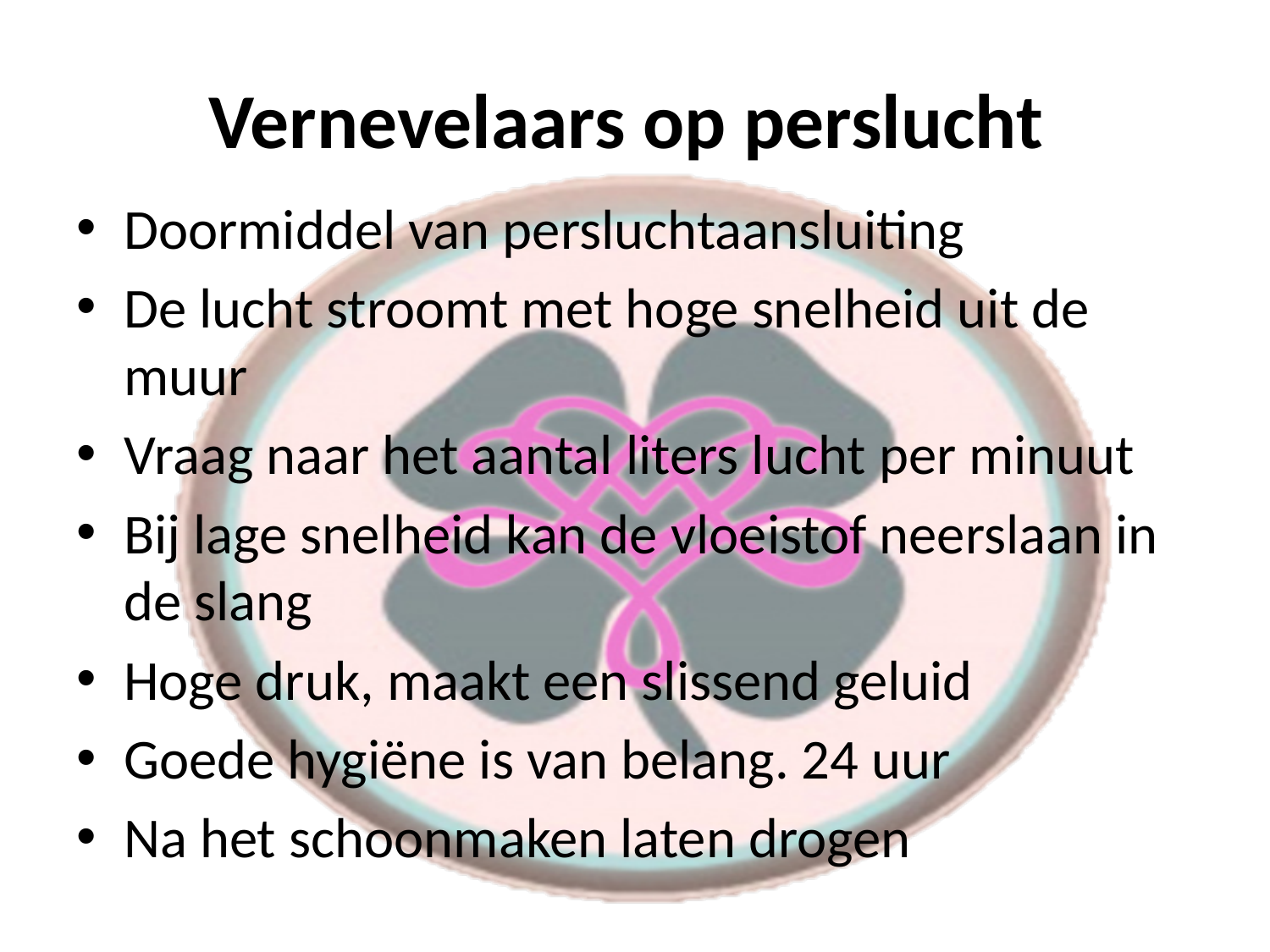

# Vernevelaars op perslucht
Doormiddel van persluchtaansluiting
De lucht stroomt met hoge snelheid uit de muur
Vraag naar het aantal liters lucht per minuut
Bij lage snelheid kan de vloeistof neerslaan in de slang
Hoge druk, maakt een slissend geluid
Goede hygiëne is van belang. 24 uur
Na het schoonmaken laten drogen